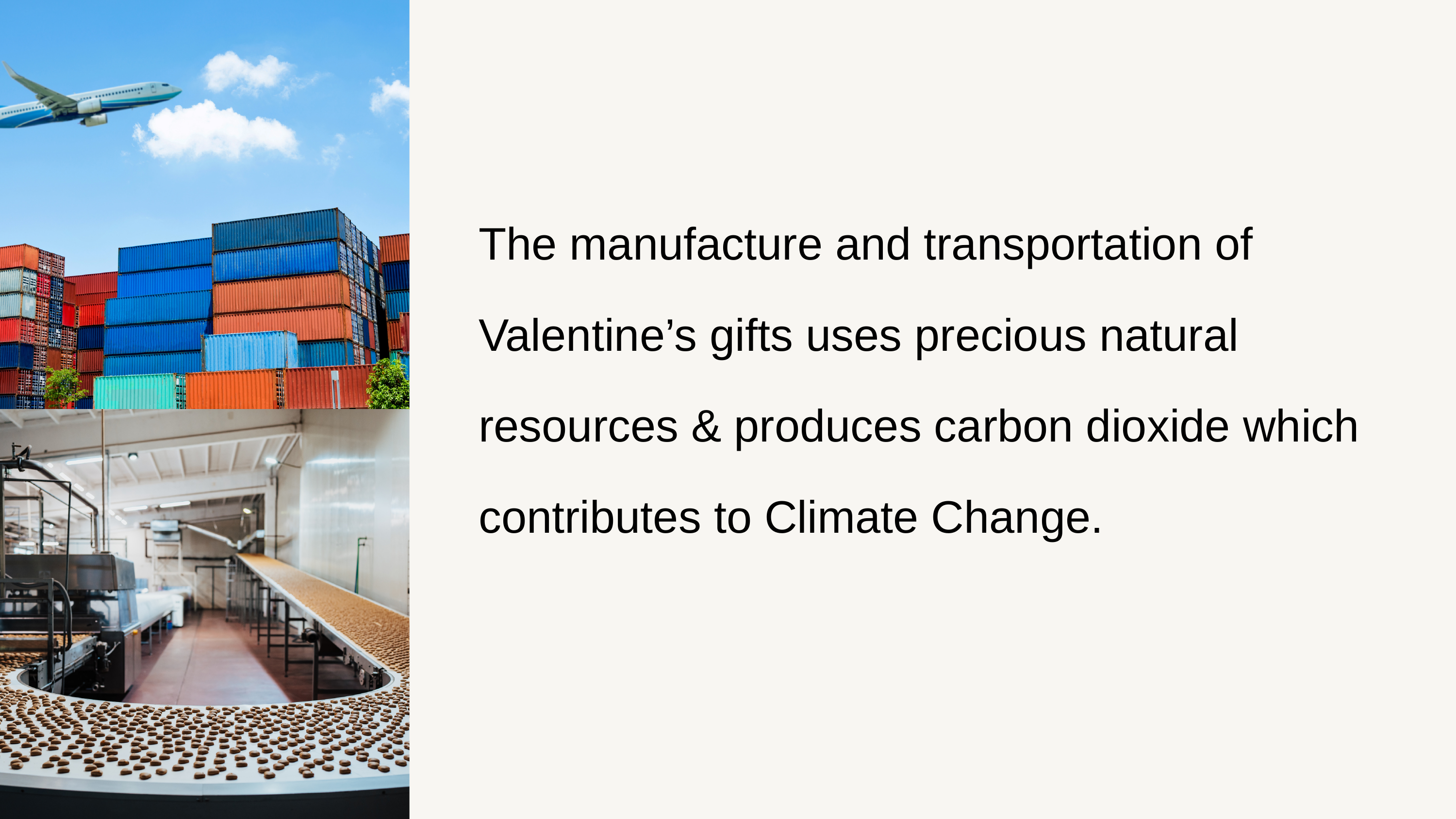

The manufacture and transportation of Valentine’s gifts uses precious natural resources & produces carbon dioxide which contributes to Climate Change.